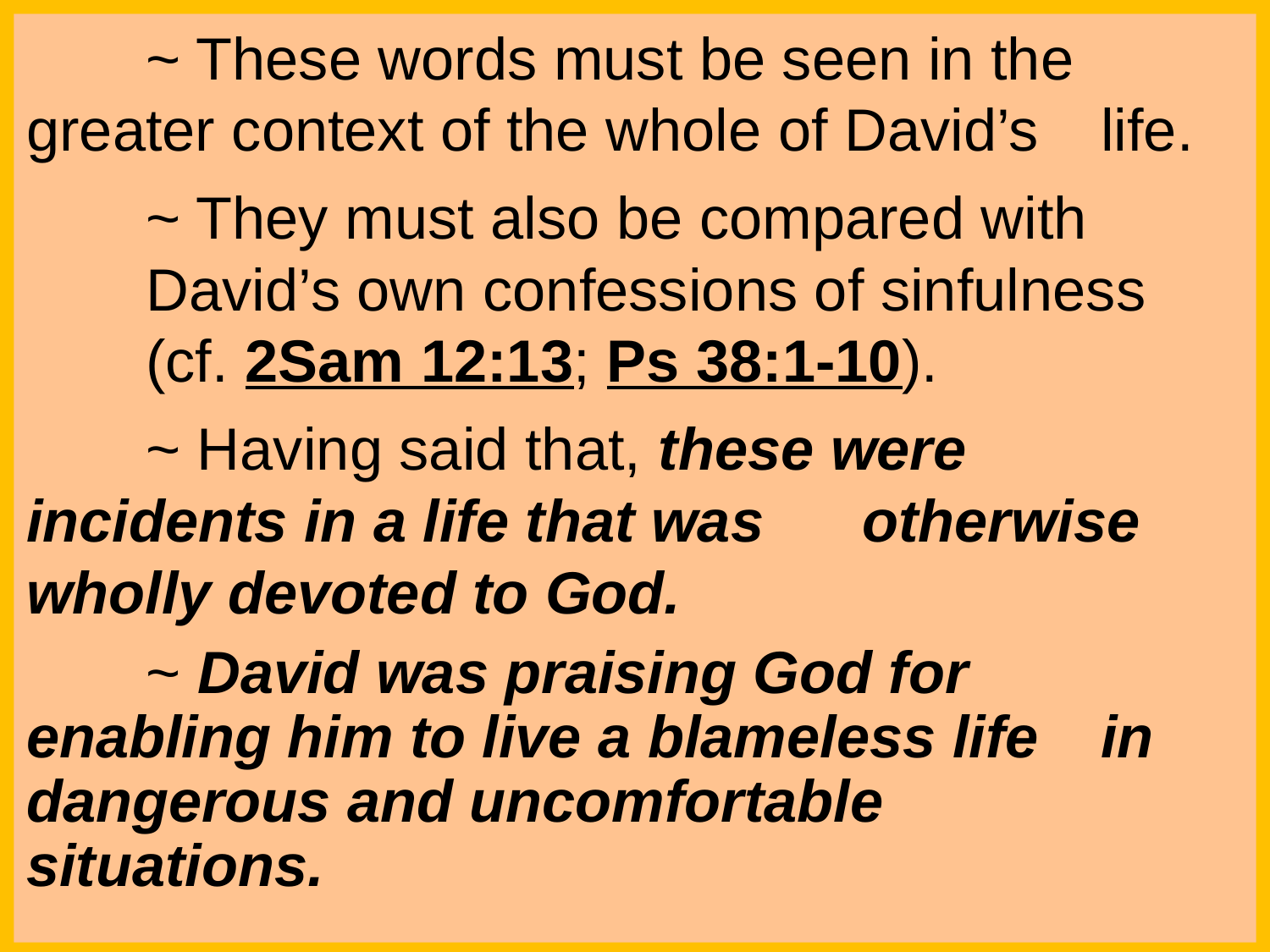

~ These words must be seen in the 						greater context of the whole of David’s 					life.
		~ They must also be compared with 						David’s own confessions of sinfulness 					(cf. 2Sam 12:13; Ps 38:1-10).
		~ Having said that, these were 							incidents in a life that was 							otherwise wholly devoted to God.
	~ David was praising God for 				enabling him to live a blameless life 		in dangerous and uncomfortable 			situations.